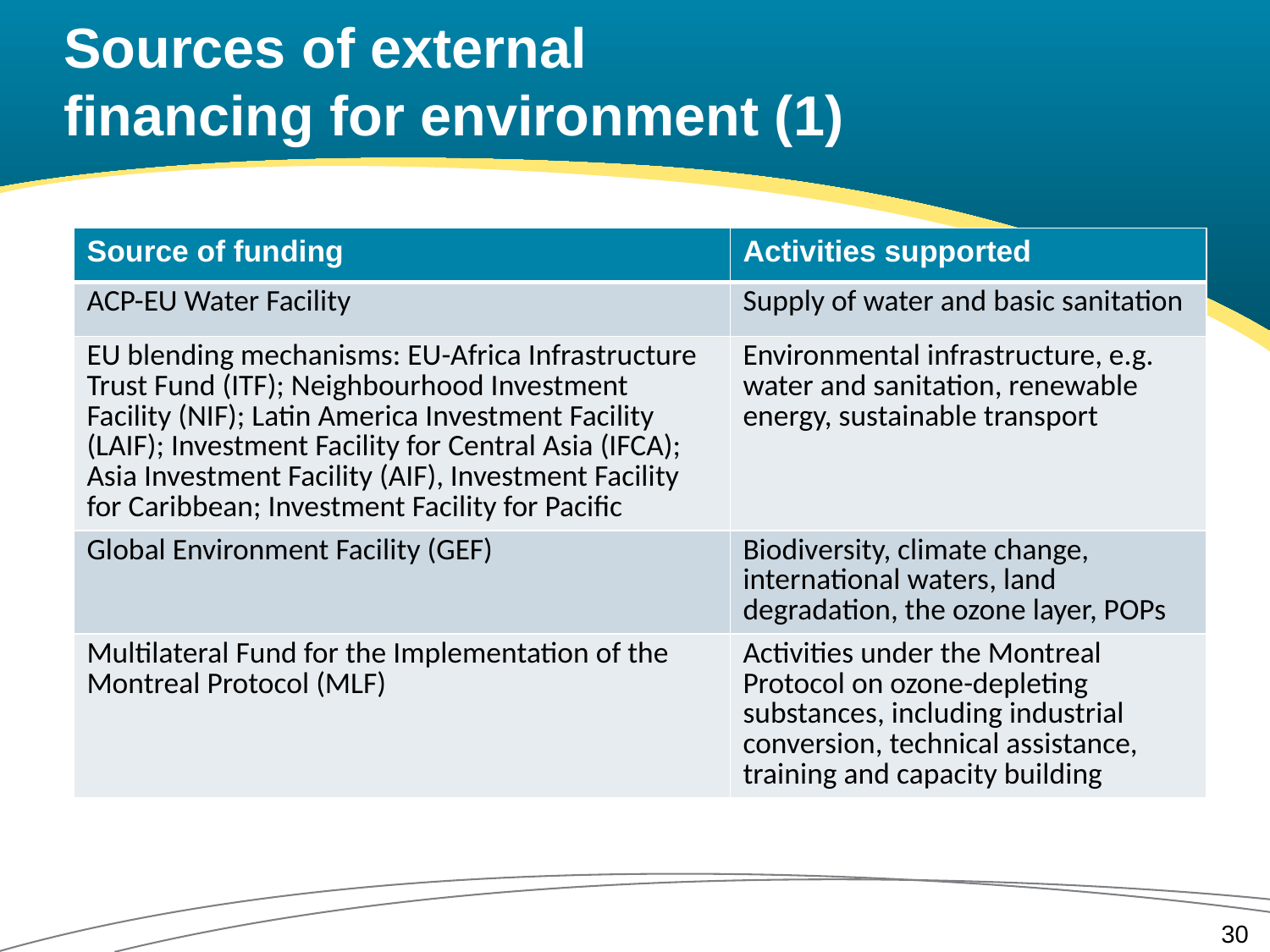

# Sources of external financing for environment (1)
| Source of funding | Activities supported |
| --- | --- |
| ACP-EU Water Facility | Supply of water and basic sanitation |
| EU blending mechanisms: EU-Africa Infrastructure Trust Fund (ITF); Neighbourhood Investment Facility (NIF); Latin America Investment Facility (LAIF); Investment Facility for Central Asia (IFCA); Asia Investment Facility (AIF), Investment Facility for Caribbean; Investment Facility for Pacific | Environmental infrastructure, e.g. water and sanitation, renewable energy, sustainable transport |
| Global Environment Facility (GEF) | Biodiversity, climate change, international waters, land degradation, the ozone layer, POPs |
| Multilateral Fund for the Implementation of the Montreal Protocol (MLF) | Activities under the Montreal Protocol on ozone-depleting substances, including industrial conversion, technical assistance, training and capacity building |
30